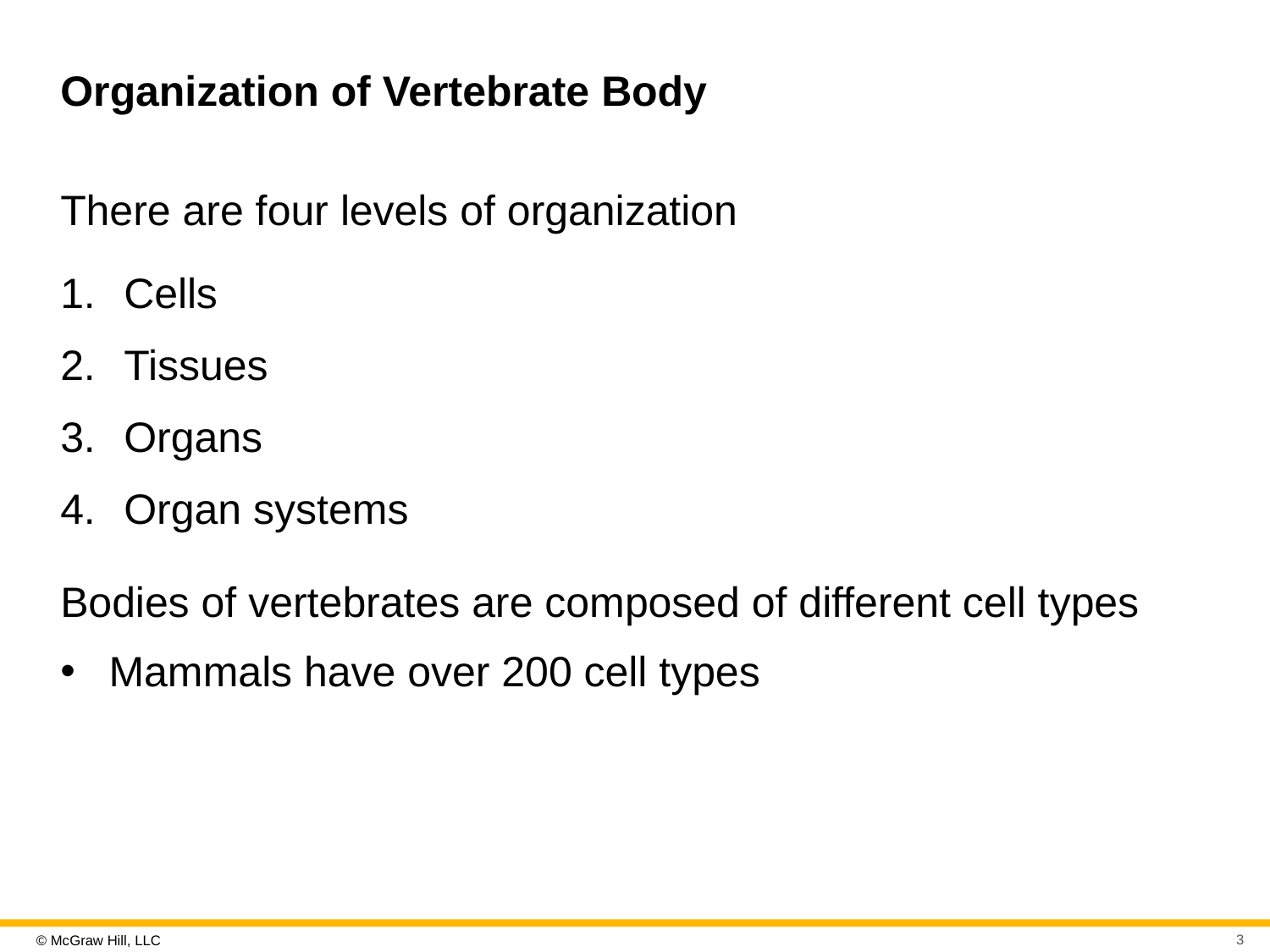

# Organization of Vertebrate Body
There are four levels of organization
Cells
Tissues
Organs
Organ systems
Bodies of vertebrates are composed of different cell types
Mammals have over 200 cell types
3